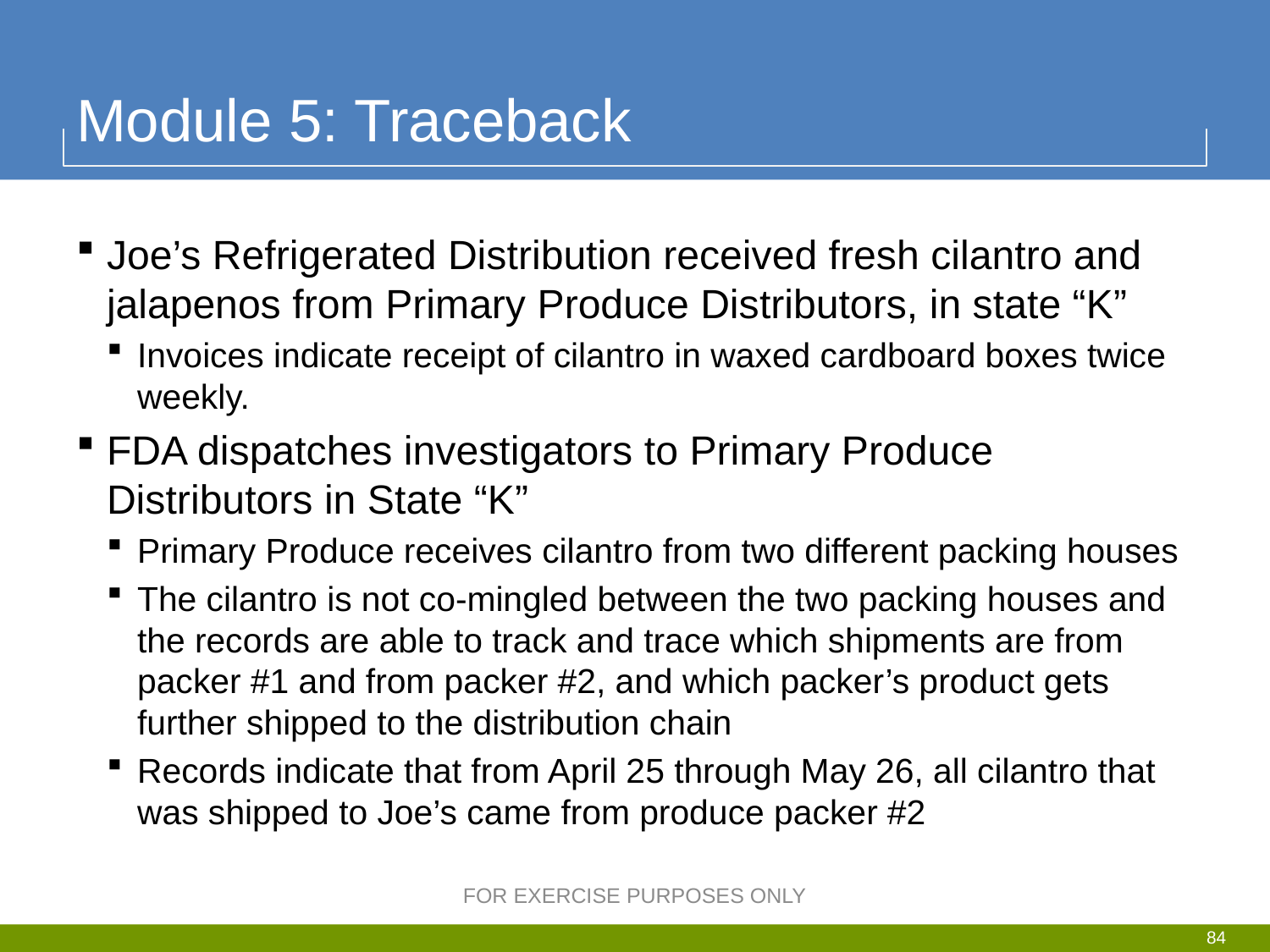

# Module 5: Traceback
Joe’s Refrigerated Distribution received fresh cilantro and jalapenos from Primary Produce Distributors, in state “K”
Invoices indicate receipt of cilantro in waxed cardboard boxes twice weekly.
FDA dispatches investigators to Primary Produce Distributors in State “K”
Primary Produce receives cilantro from two different packing houses
The cilantro is not co-mingled between the two packing houses and the records are able to track and trace which shipments are from packer #1 and from packer #2, and which packer’s product gets further shipped to the distribution chain
Records indicate that from April 25 through May 26, all cilantro that was shipped to Joe’s came from produce packer #2
FOR EXERCISE PURPOSES ONLY